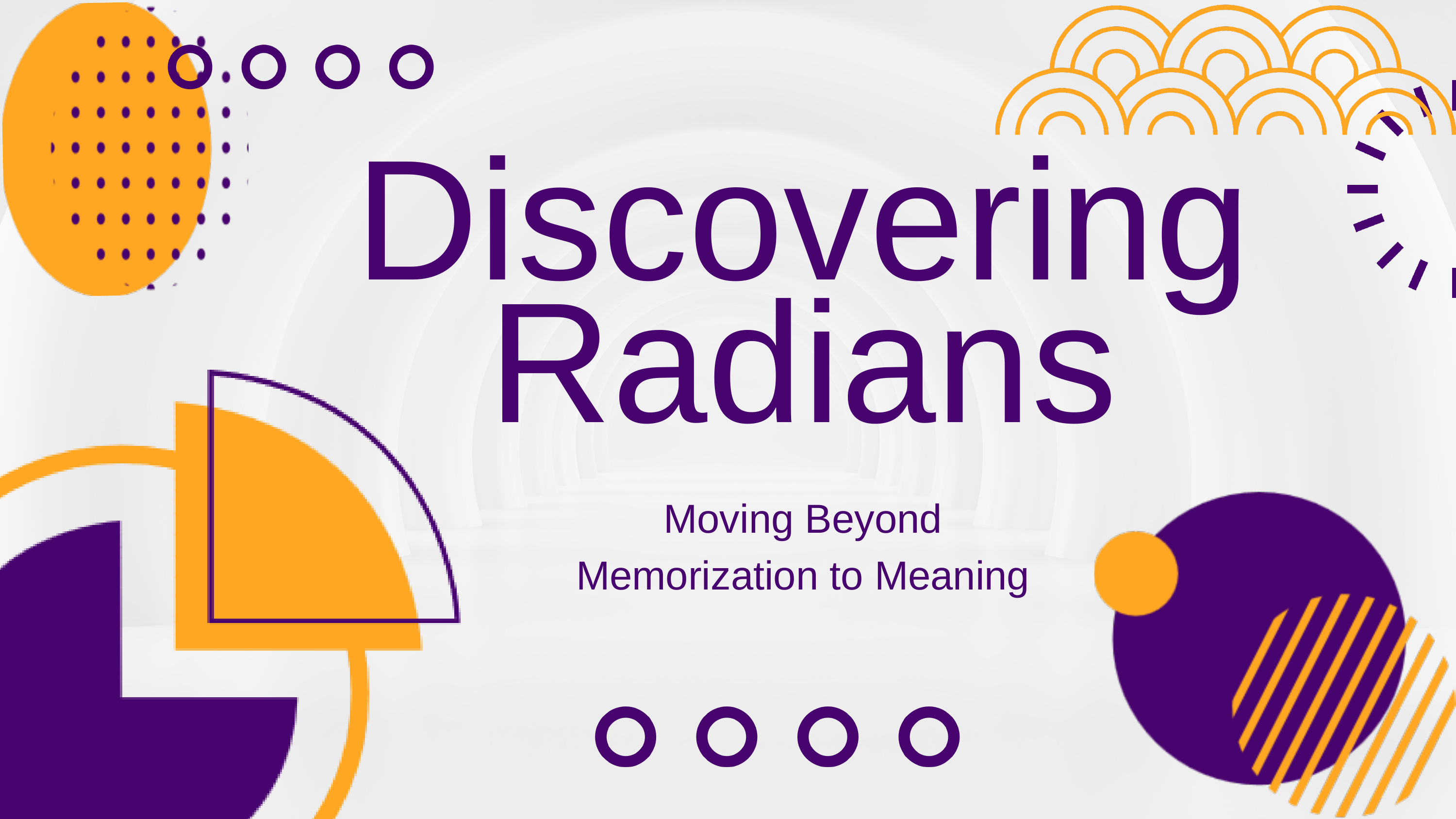

Discovering Radians

Moving Beyond Memorization to Meaning